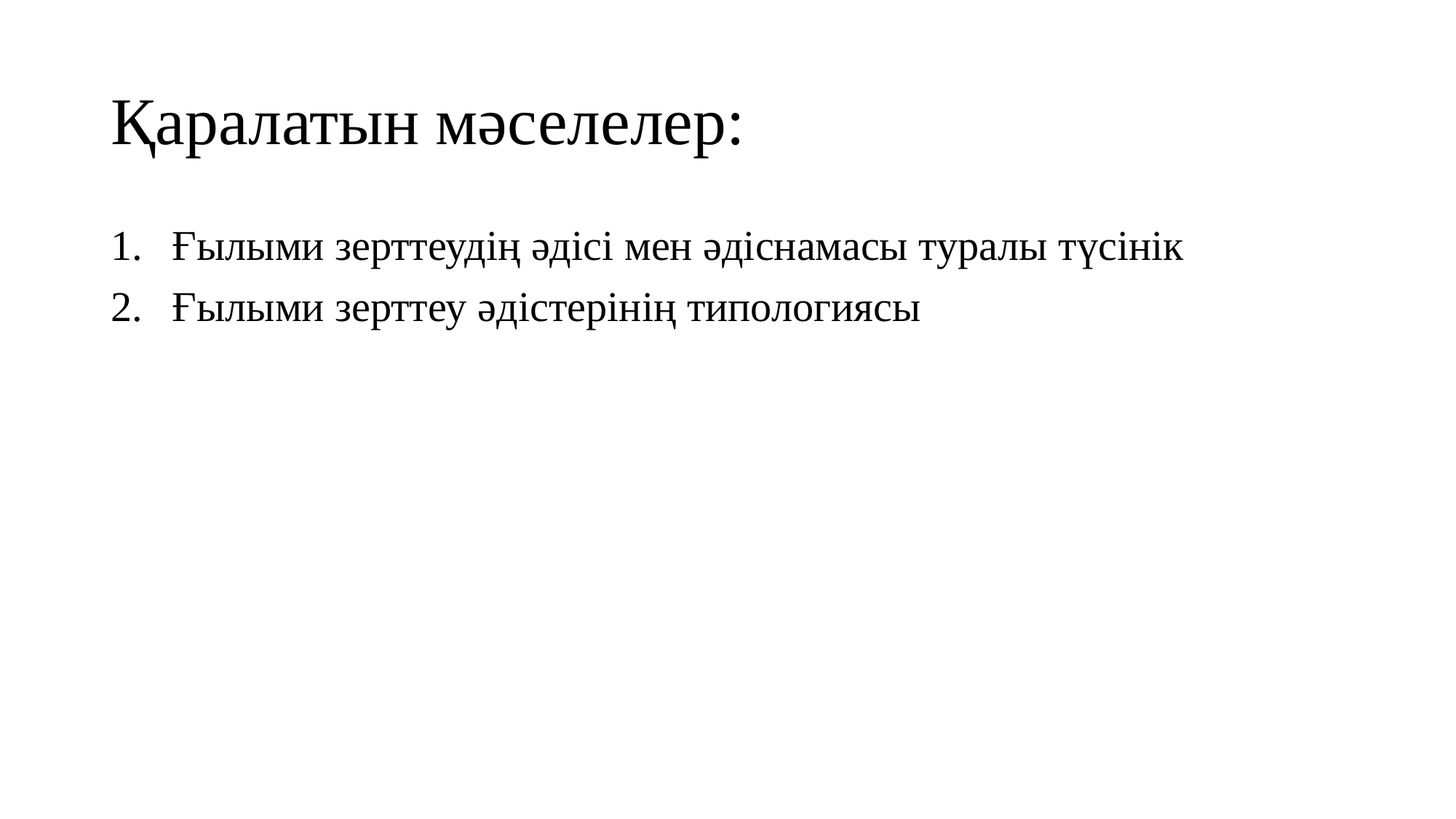

# Қаралатын мәселелер:
Ғылыми зерттеудің әдісі мен әдіснамасы туралы түсінік
Ғылыми зерттеу әдістерінің типологиясы